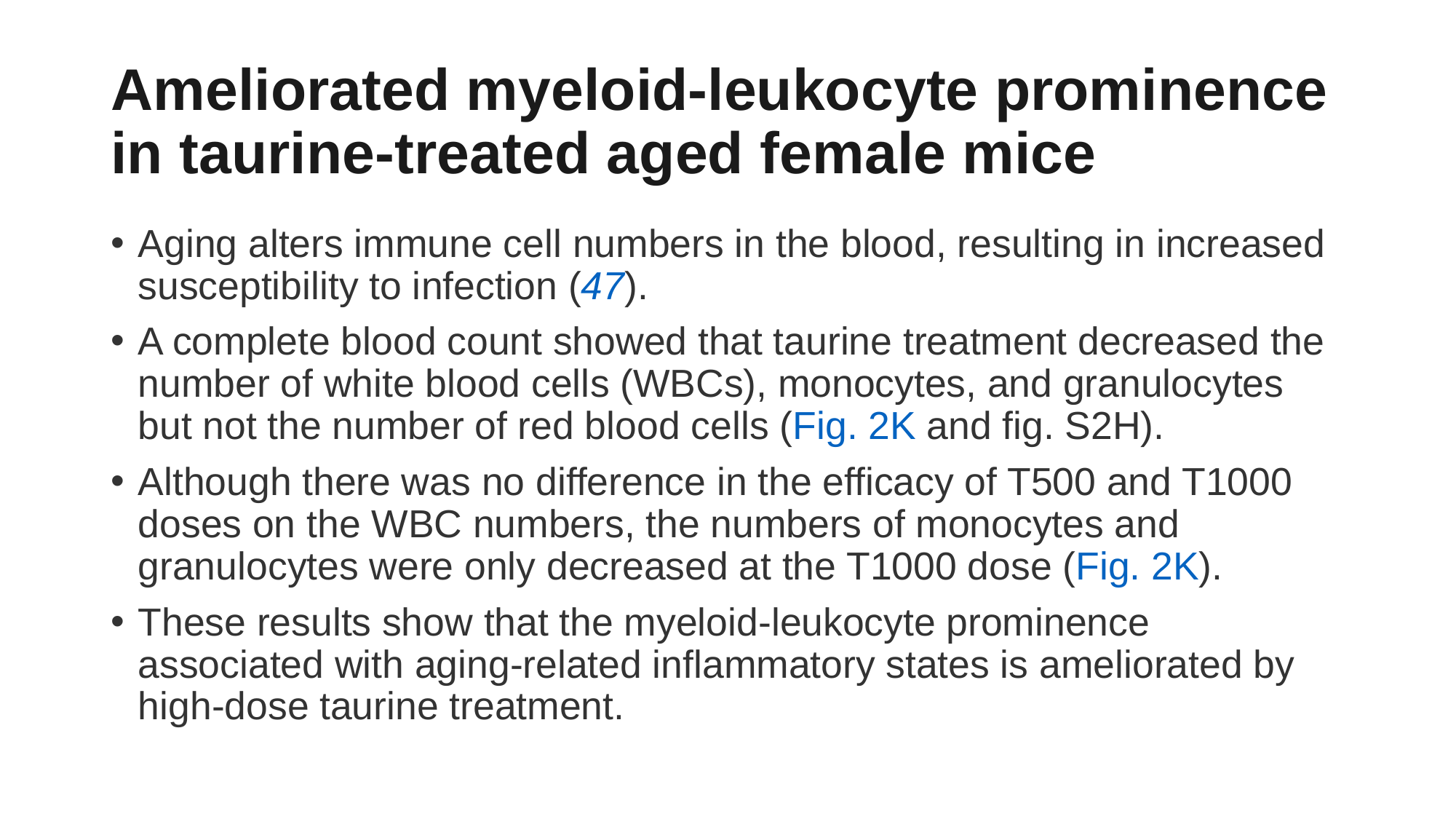

# Ameliorated myeloid-leukocyte prominence in taurine-treated aged female mice
Aging alters immune cell numbers in the blood, resulting in increased susceptibility to infection (47).
A complete blood count showed that taurine treatment decreased the number of white blood cells (WBCs), monocytes, and granulocytes but not the number of red blood cells (Fig. 2K and fig. S2H).
Although there was no difference in the efficacy of T500 and T1000 doses on the WBC numbers, the numbers of monocytes and granulocytes were only decreased at the T1000 dose (Fig. 2K).
These results show that the myeloid-leukocyte prominence associated with aging-related inflammatory states is ameliorated by high-dose taurine treatment.